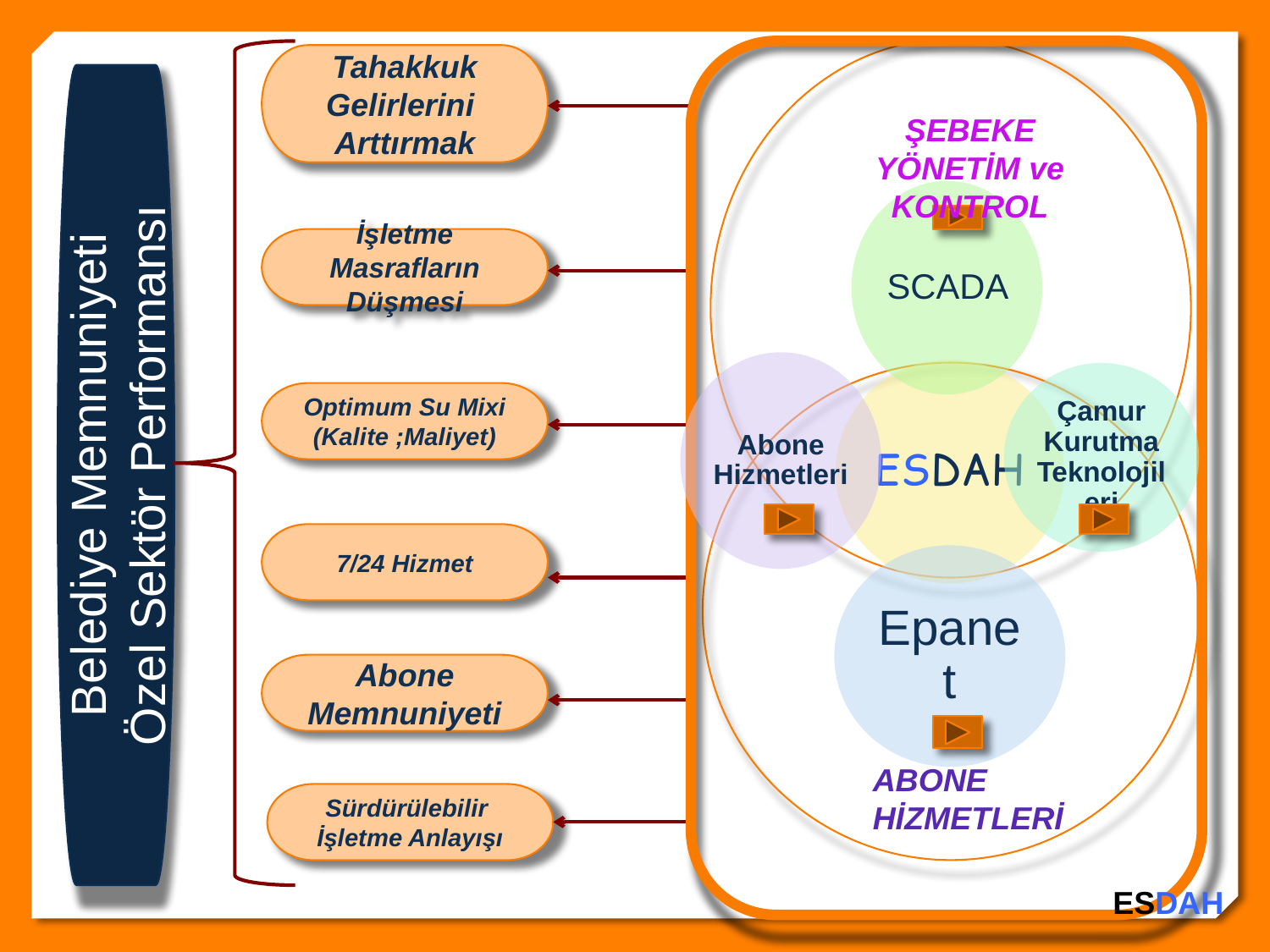

ESDAH
SCADA
Çamur Kurutma Teknolojileri
Epanet
Abone Hizmetleri

Tahakkuk Gelirlerini  Arttırmak
Belediye Memnuniyeti
Özel Sektör Performansı

ŞEBEKE YÖNETİM ve KONTROL

İşletme Masrafların Düşmesi

Optimum Su Mixi (Kalite ;Maliyet)

7/24 Hizmet
Abone Memnuniyeti

ABONE HİZMETLERİ
Sürdürülebilir  İşletme Anlayışı
ESDAH